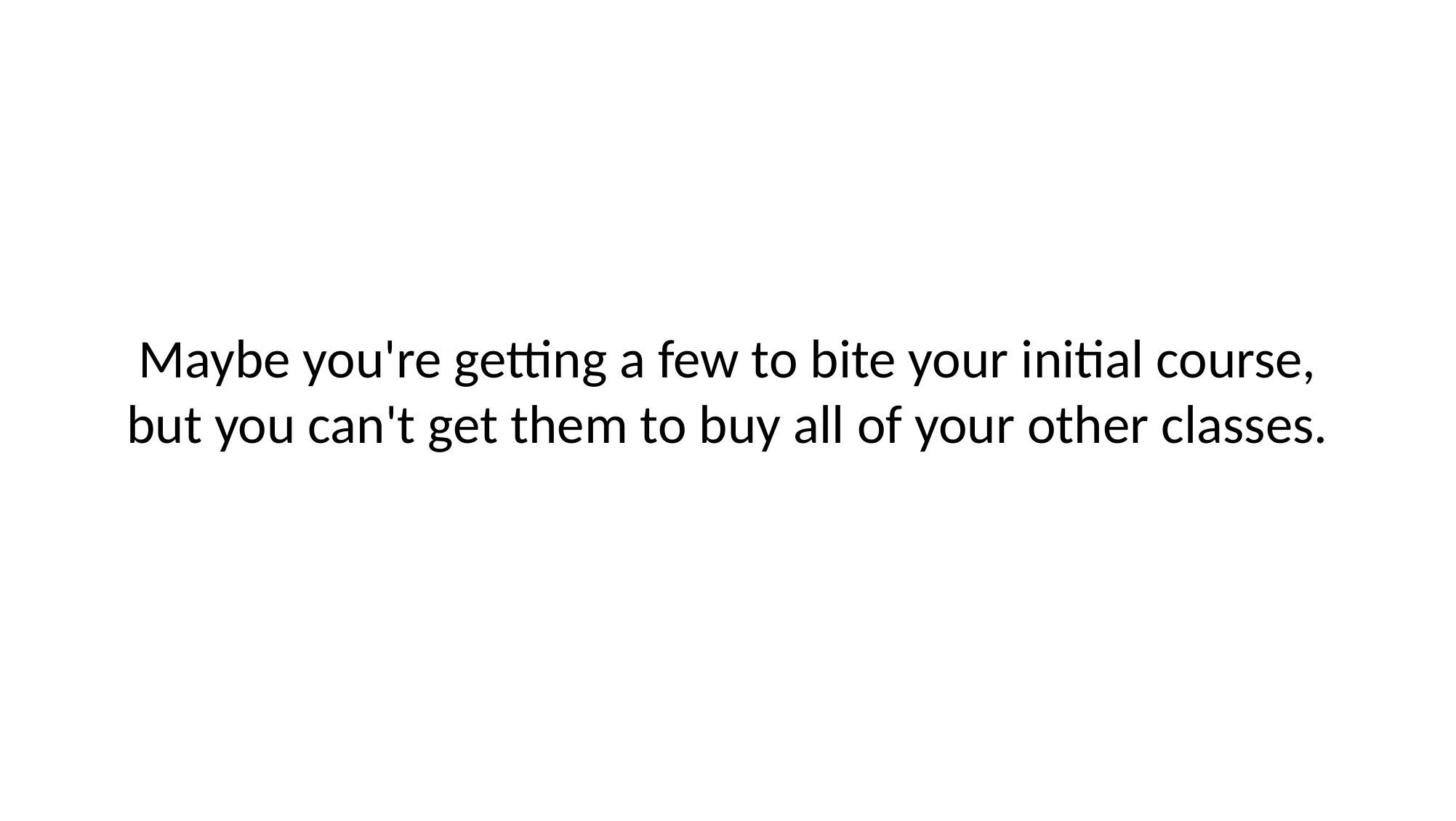

# Maybe you're getting a few to bite your initial course, but you can't get them to buy all of your other classes.